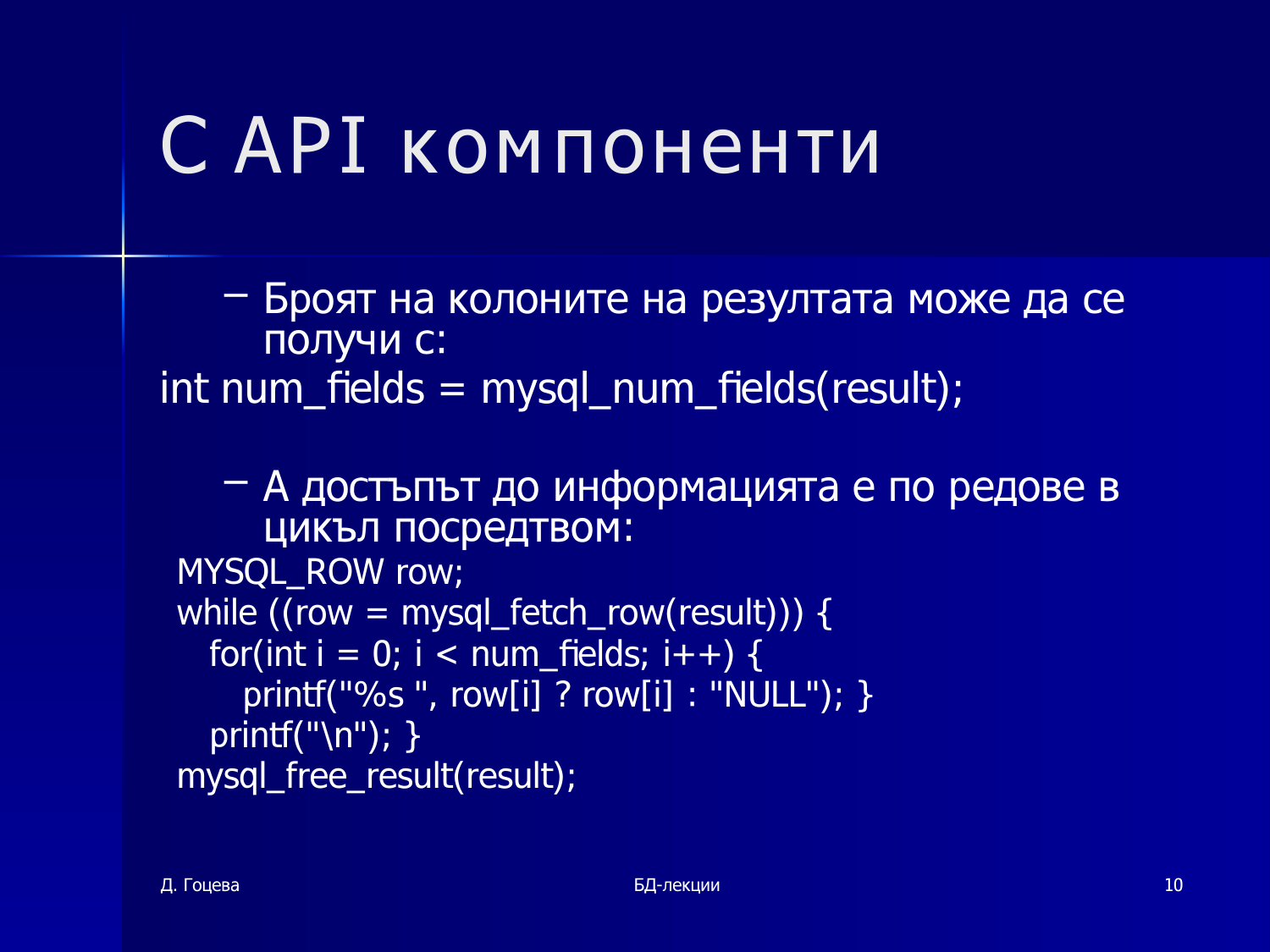

# C API компоненти
Броят на колоните на резултата може да се получи с:
int num_fields = mysql_num_fields(result);

А достъпът до информацията е по редове в цикъл посредтвом:
MYSQL_ROW row;
while ((row = mysql_fetch_row(result))) {
   for(int i = 0; i < num_fields; i++) {
      printf("%s ", row[i] ? row[i] : "NULL"); }
   printf("\n"); }
mysql_free_result(result);
Д. Гоцева
БД-лекции
10